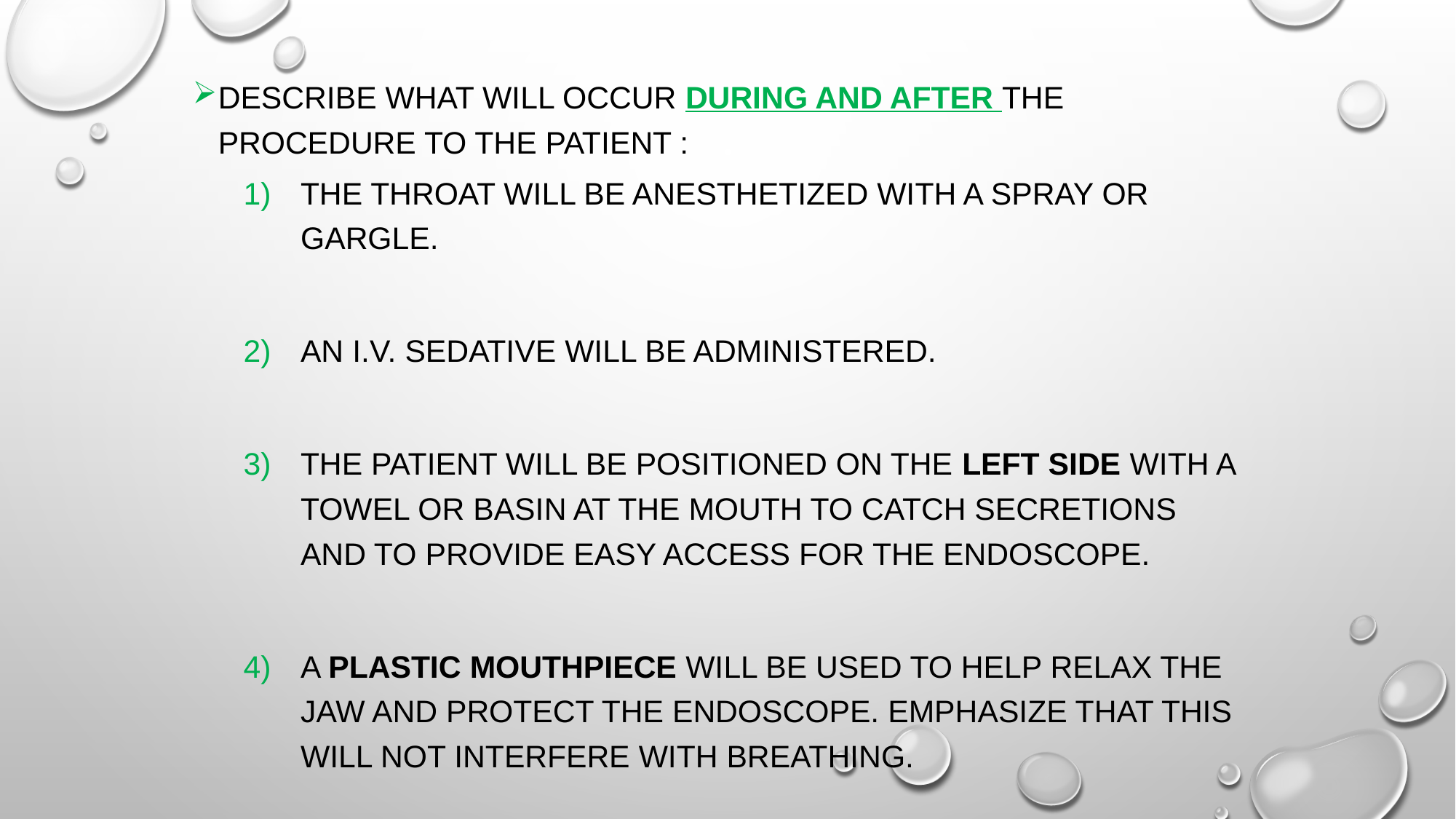

Describe what will occur during and after the procedure to the patient :
The throat will be anesthetized with a spray or gargle.

An I.V. sedative will be administered.

The patient will be positioned on the left side with a towel or basin at the mouth to catch secretions and to provide easy access for the endoscope.

A plastic mouthpiece will be used to help relax the jaw and protect the endoscope. Emphasize that this will not interfere with breathing.